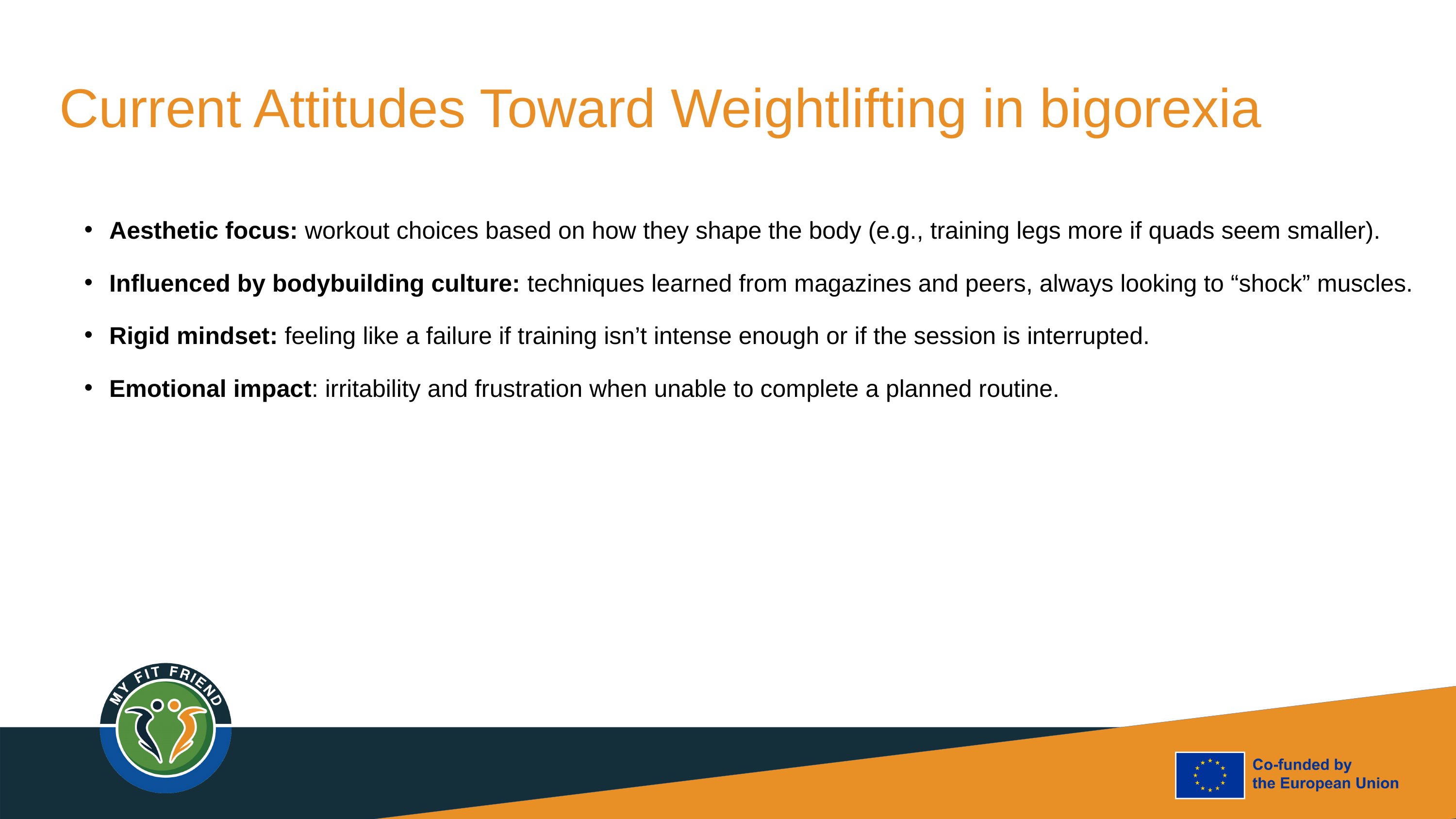

Current Attitudes Toward Weightlifting in bigorexia

Aesthetic focus: workout choices based on how they shape the body (e.g., training legs more if quads seem smaller).
Influenced by bodybuilding culture: techniques learned from magazines and peers, always looking to “shock” muscles.
Rigid mindset: feeling like a failure if training isn’t intense enough or if the session is interrupted.
Emotional impact: irritability and frustration when unable to complete a planned routine.